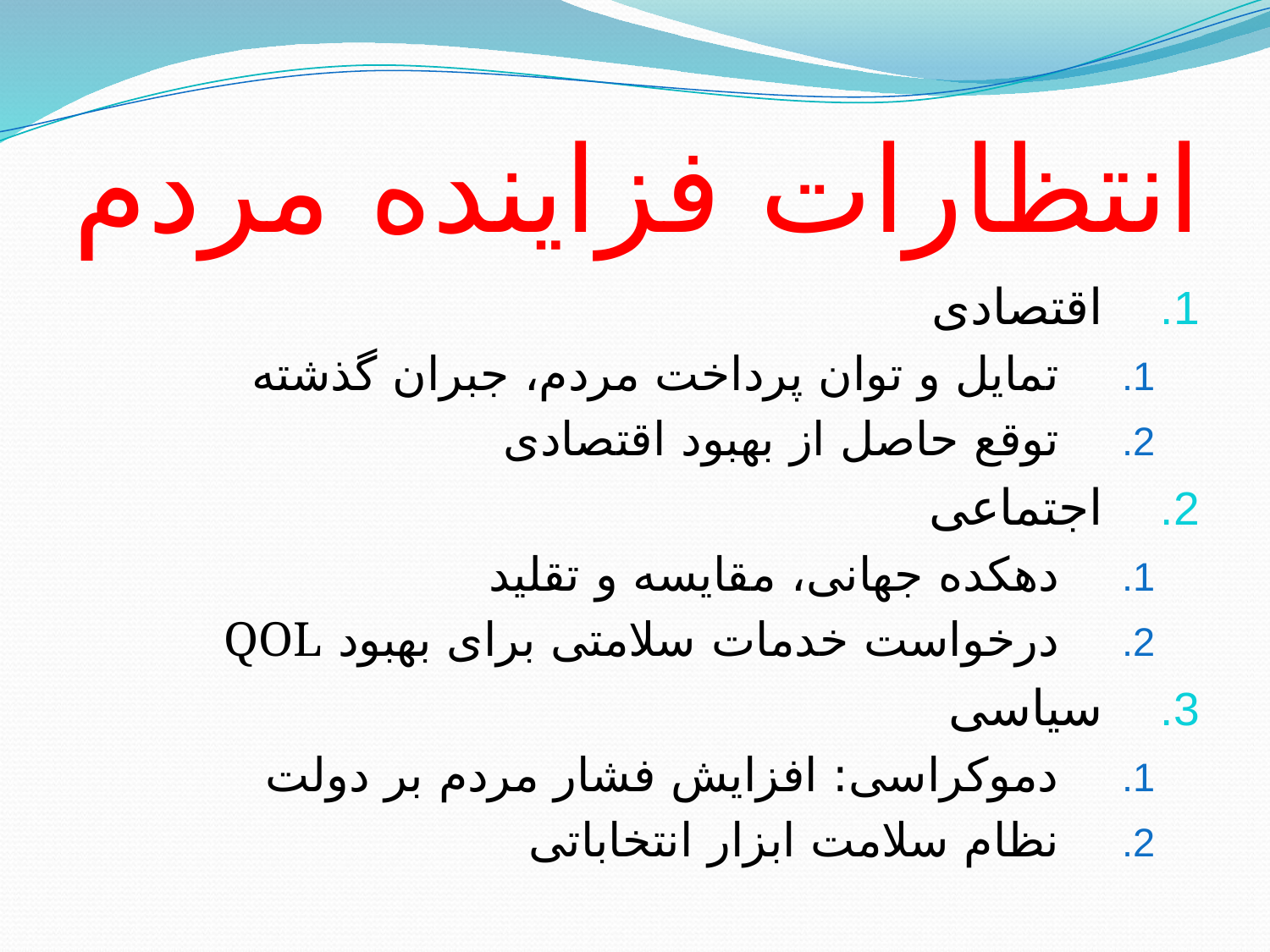

# انتظارات فزاینده مردم
اقتصادی
تمایل و توان پرداخت مردم، جبران گذشته
توقع حاصل از بهبود اقتصادی
اجتماعی
دهکده جهانی، مقایسه و تقلید
درخواست خدمات سلامتی برای بهبود QOL
سیاسی
دموکراسی: افزایش فشار مردم بر دولت
نظام سلامت ابزار انتخاباتی